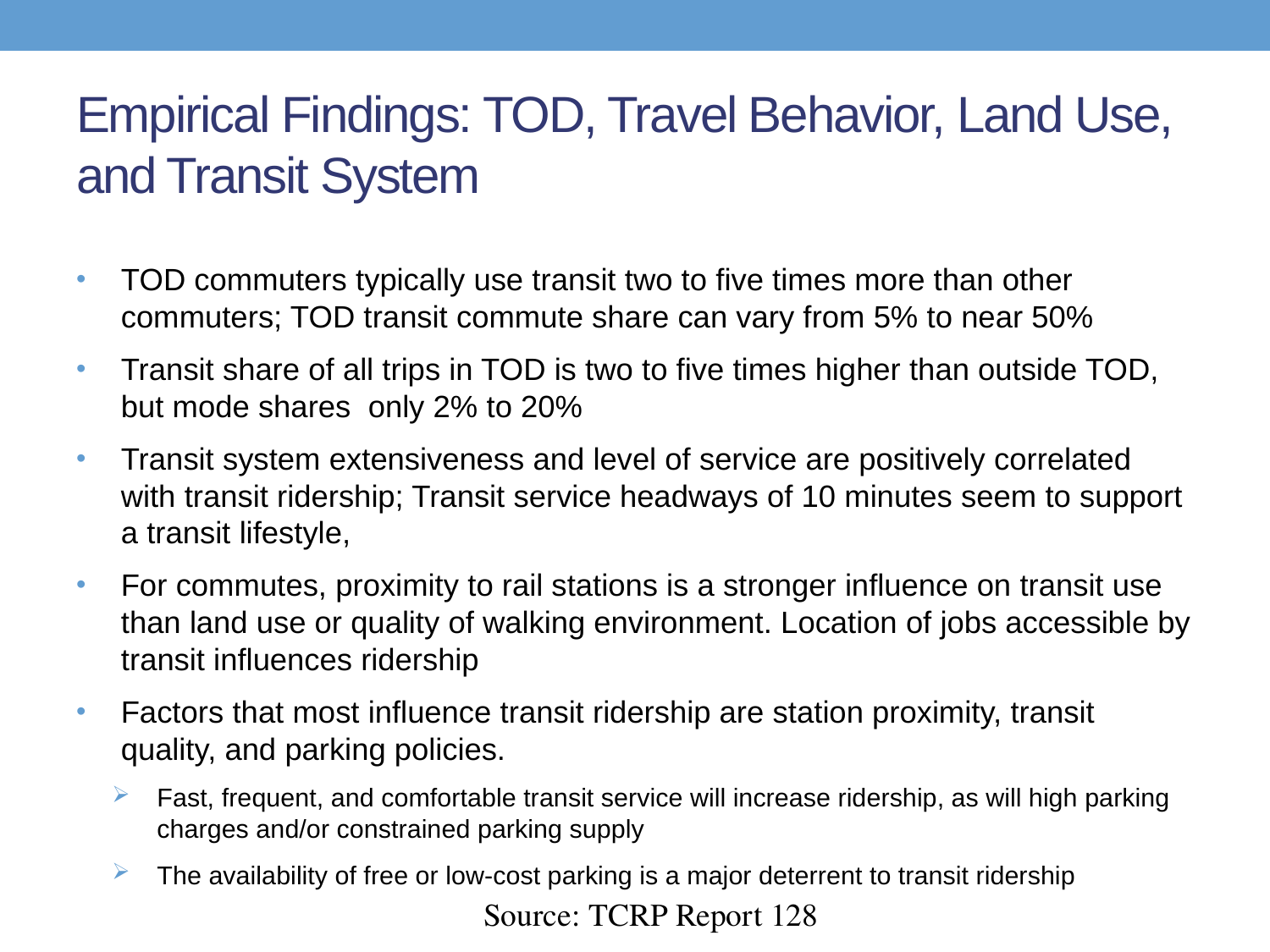

# Empirical Findings: TOD, Travel Behavior, Land Use, and Transit System
TOD commuters typically use transit two to five times more than other commuters; TOD transit commute share can vary from 5% to near 50%
Transit share of all trips in TOD is two to five times higher than outside TOD, but mode shares  only 2% to 20%
Transit system extensiveness and level of service are positively correlated with transit ridership; Transit service headways of 10 minutes seem to support a transit lifestyle,
For commutes, proximity to rail stations is a stronger influence on transit use than land use or quality of walking environment. Location of jobs accessible by transit influences ridership
Factors that most influence transit ridership are station proximity, transit quality, and parking policies.
Fast, frequent, and comfortable transit service will increase ridership, as will high parking charges and/or constrained parking supply
The availability of free or low-cost parking is a major deterrent to transit ridership

Source: TCRP Report 128